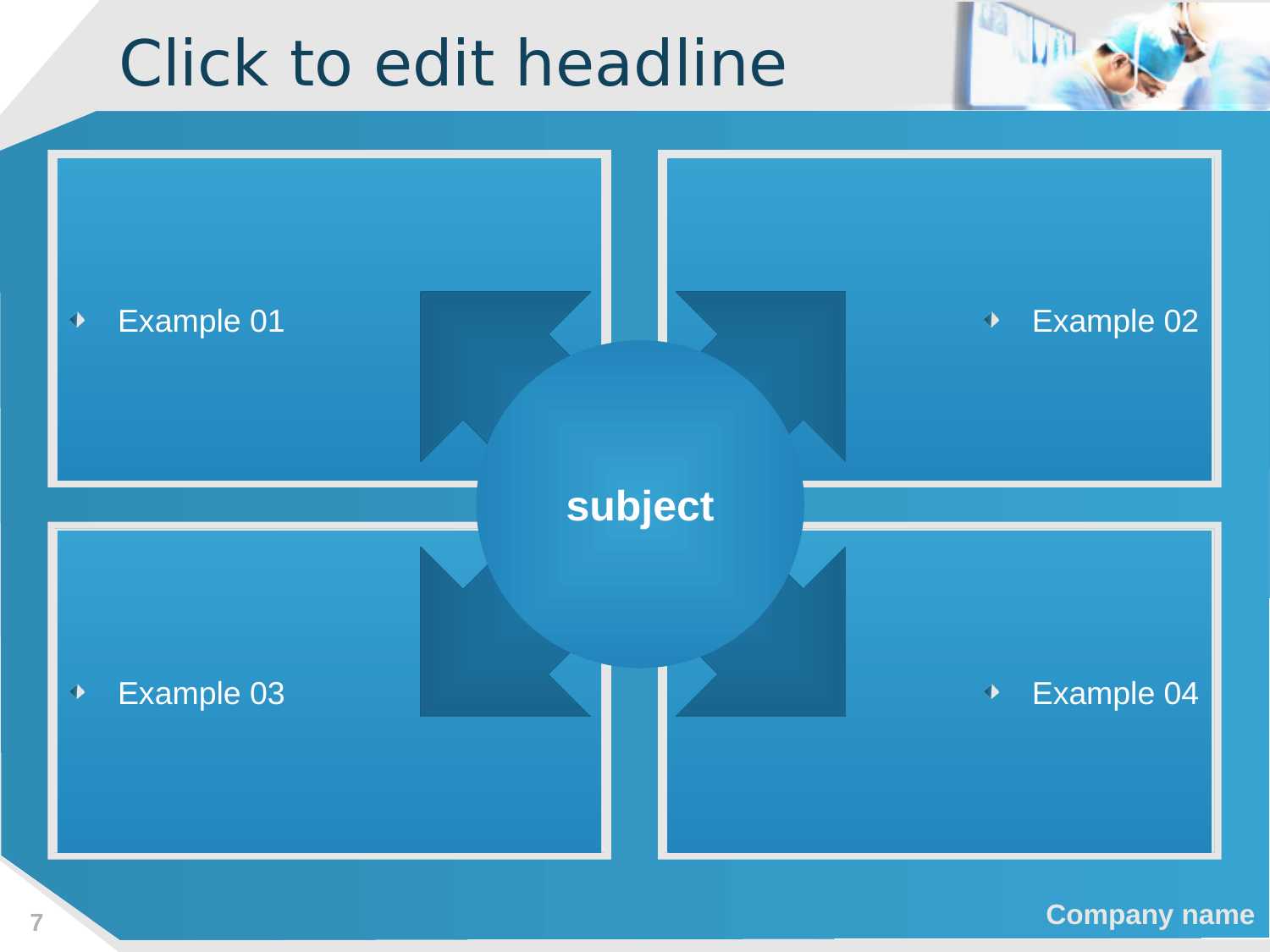

# Click to edit headline

  Example 01

  Example 02

subject

  Example 03
  Example 04
7